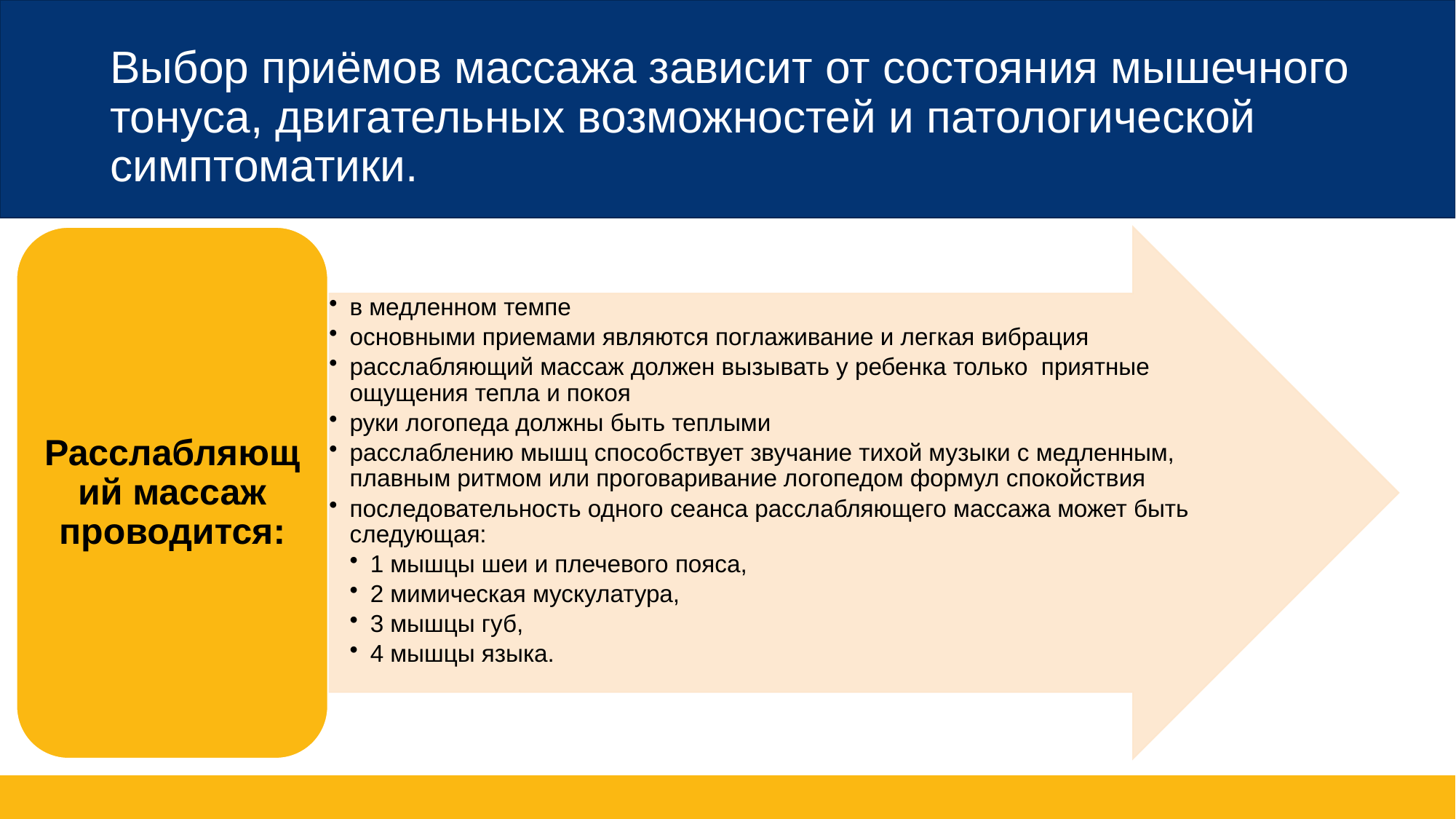

# Выбор приёмов массажа зависит от состояния мышечного тонуса, двигательных возможностей и патологической симптоматики.
в медленном темпе
основными приемами являются поглаживание и легкая вибрация
расслабляющий массаж должен вызывать у ребенка только  приятные ощущения тепла и покоя
руки логопеда должны быть теплыми
расслаблению мышц способствует звучание тихой музыки с медленным, плавным ритмом или проговаривание логопедом формул спокойствия
последовательность одного сеанса расслабляющего массажа может быть следующая:
1 мышцы шеи и плечевого пояса,
2 мимическая мускулатура,
3 мышцы губ,
4 мышцы языка.

Расслабляющий массаж проводится: